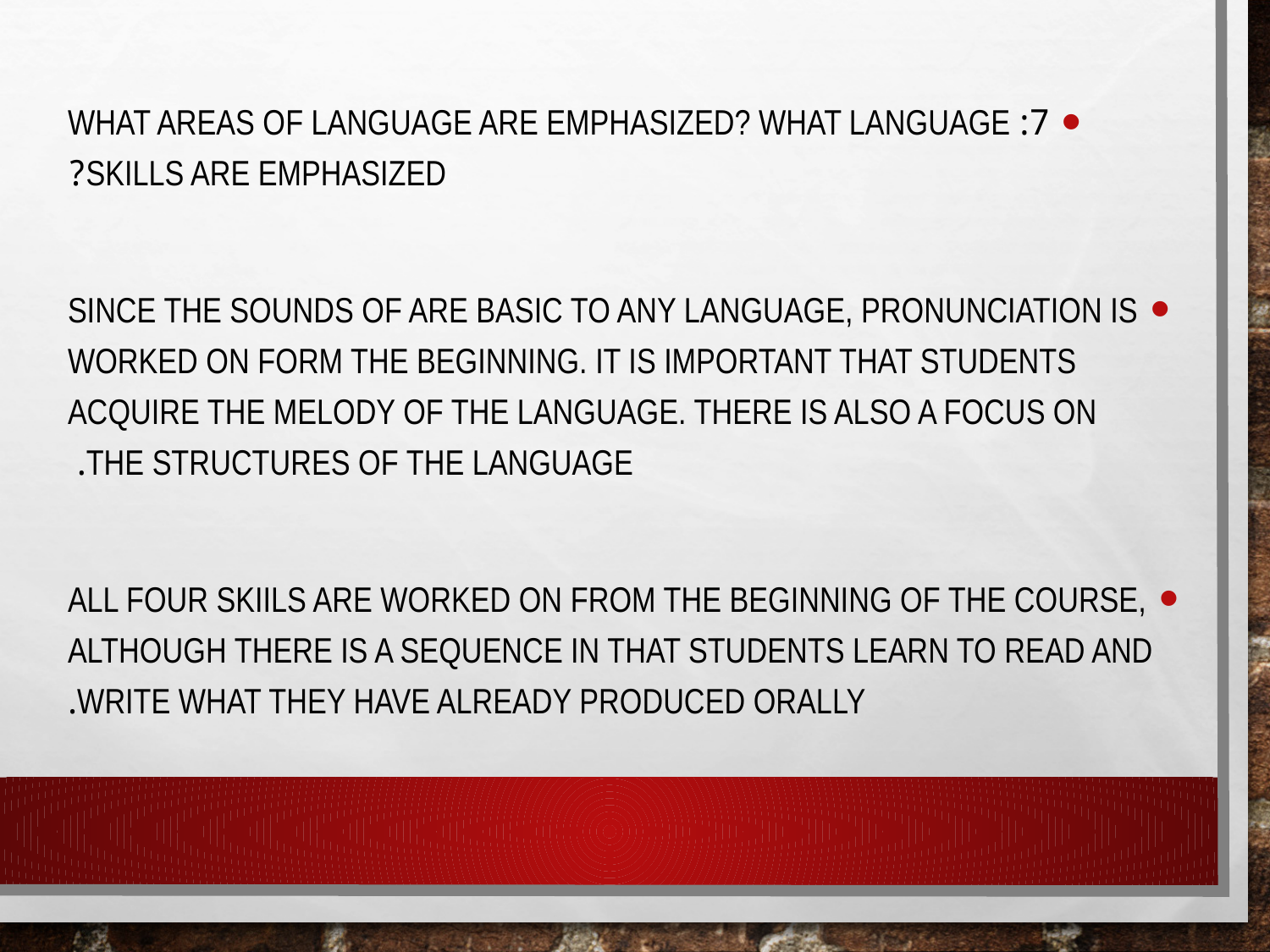

7: what areas of language are emphasized? What language skills are emphasized?

Since the sounds of are basic to any language, pronunciation is worked on form the beginning. It is important that students acquire the melody of the language. There is also a focus on the structures of the language.

All four skiils are worked on from the beginning of the course, although there is a sequence in that students learn to read and write what they have already produced orally.